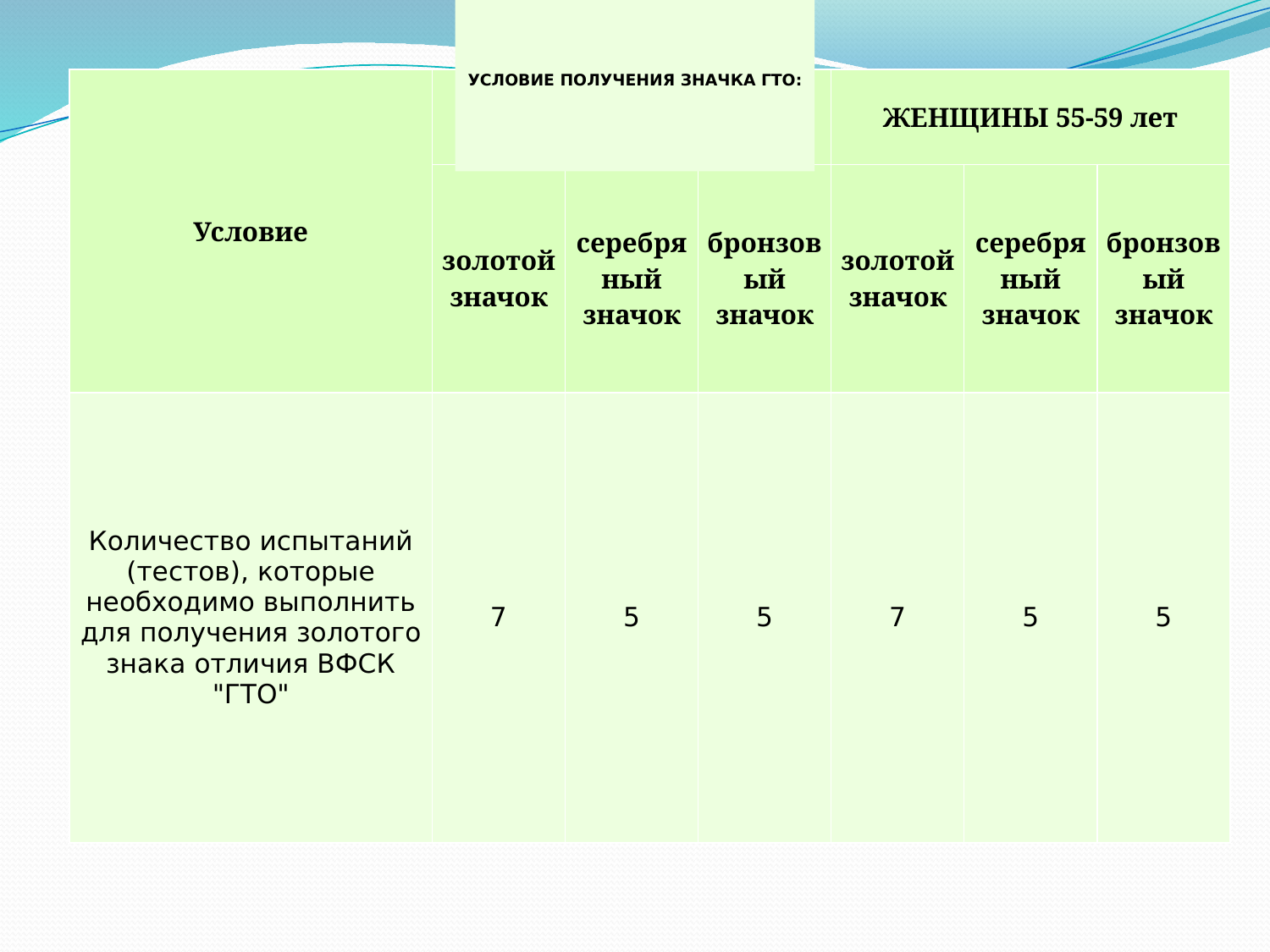

ИСПЫТАНИЯ (ТЕСТЫ) НА ВЫБОР:

УСЛОВИЕ ПОЛУЧЕНИЯ ЗНАЧКА ГТО:

| Условие | ЖЕНЩИНЫ 50-54 года |  |  | ЖЕНЩИНЫ 55-59 лет |  |  |
| --- | --- | --- | --- | --- | --- | --- |
|  | золотой значок | серебряный значок | бронзовый значок | золотой значок | серебряный значок | бронзовый значок |
| Количество испытаний (тестов), которые необходимо выполнить для получения золотого знака отличия ВФСК "ГТО" | 7 | 5 | 5 | 7 | 5 | 5 |
| № | Упражнение | ЖЕНЩИНЫ 50-54 года |  |  | ЖЕНЩИНЫ 55-59 лет |  |  |
| --- | --- | --- | --- | --- | --- | --- | --- |
|  |  | золотой значок | серебряный значок | бронзовый значок | золотой значок | серебряный значок | бронзовый значок |
| 4 | Скандинавская ходьба на 3км (мин:сек) | 28:00 | 30:00 | 31:00 | 29:00 | 31:00 | 32:00 |
| 5 | Поднимание туловища из положения лёжа на спине (кол-во раз за 1 мин) | 18 | 11 | 8 | 15 | 9 | 7 |
| 6.1 | Бег на лыжах 2км (мин:сек) | 22:00 | 25:20 | 26:20 | 23:40 | 26:00 | 27:00 |
| 6.2 | или кросс на 2км по пересечённой местности (мин:сек) | 15:30 | 18:00 | 19:00 | 16:30 | 20:00 | 21:00 |
| 7 | Плавание на 50 метров (мин:сек) | 1:25 | 1:35 | 1:45 | 1:30 | 1:40 | 1:50 |
| 8.1 | Стрельба из пневматической винтовки, дистанция 10м (очки) | 18 | 10 | 7 | 18 | 10 | 7 |
| 8.2 | или стрельба из "электронного оружия", дистанция 10м (очки) | 23 | 15 | 10 | 23 | 15 | 10 |
| 9 | Туристический поход с проверкой туристских навыков | дистанция не менее 5 км |  |  |  |  |  |